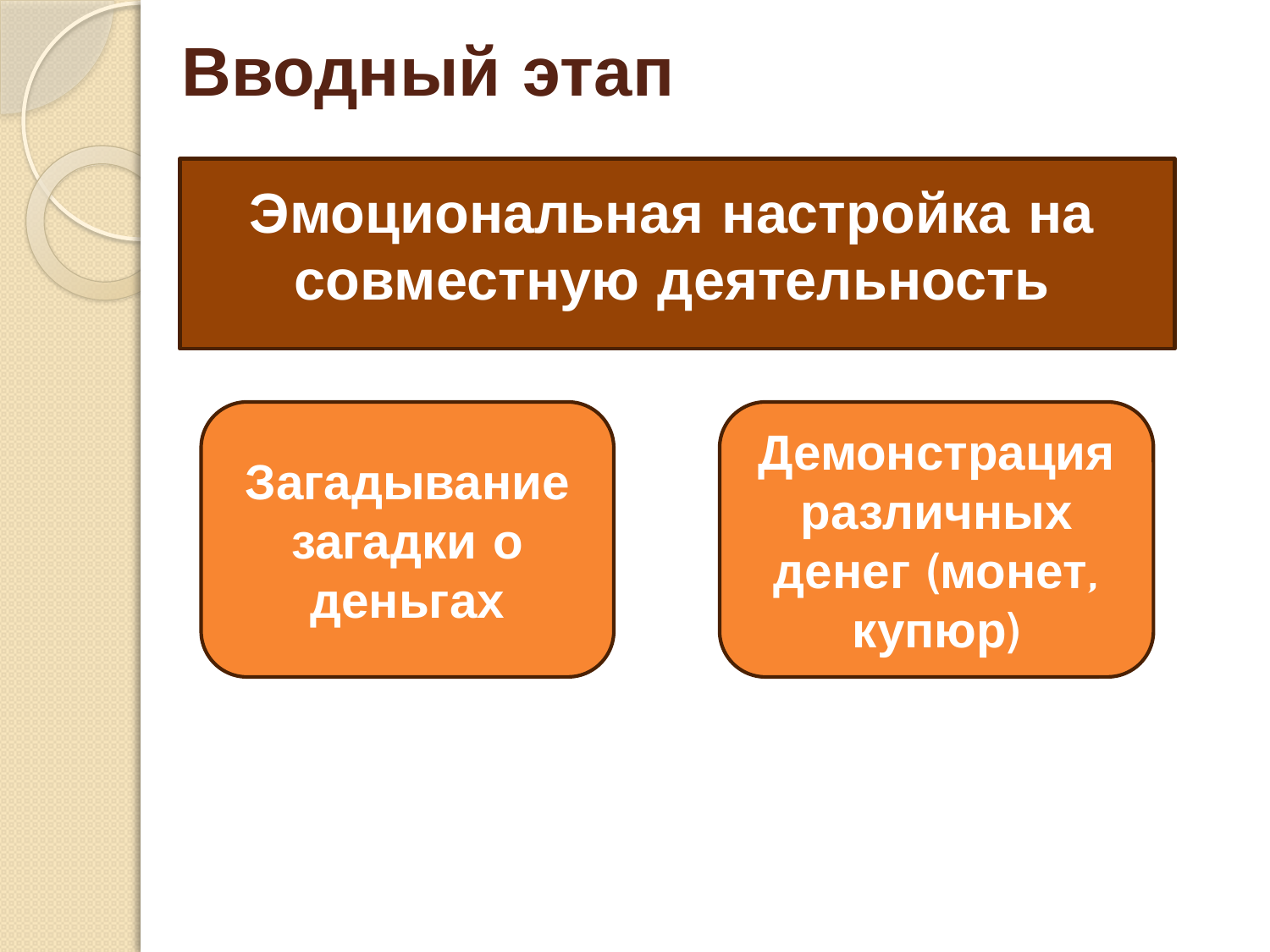

# Вводный этап

Эмоциональная настройка на совместную деятельность
Загадывание загадки о деньгах
Демонстрация различных денег (монет, купюр)